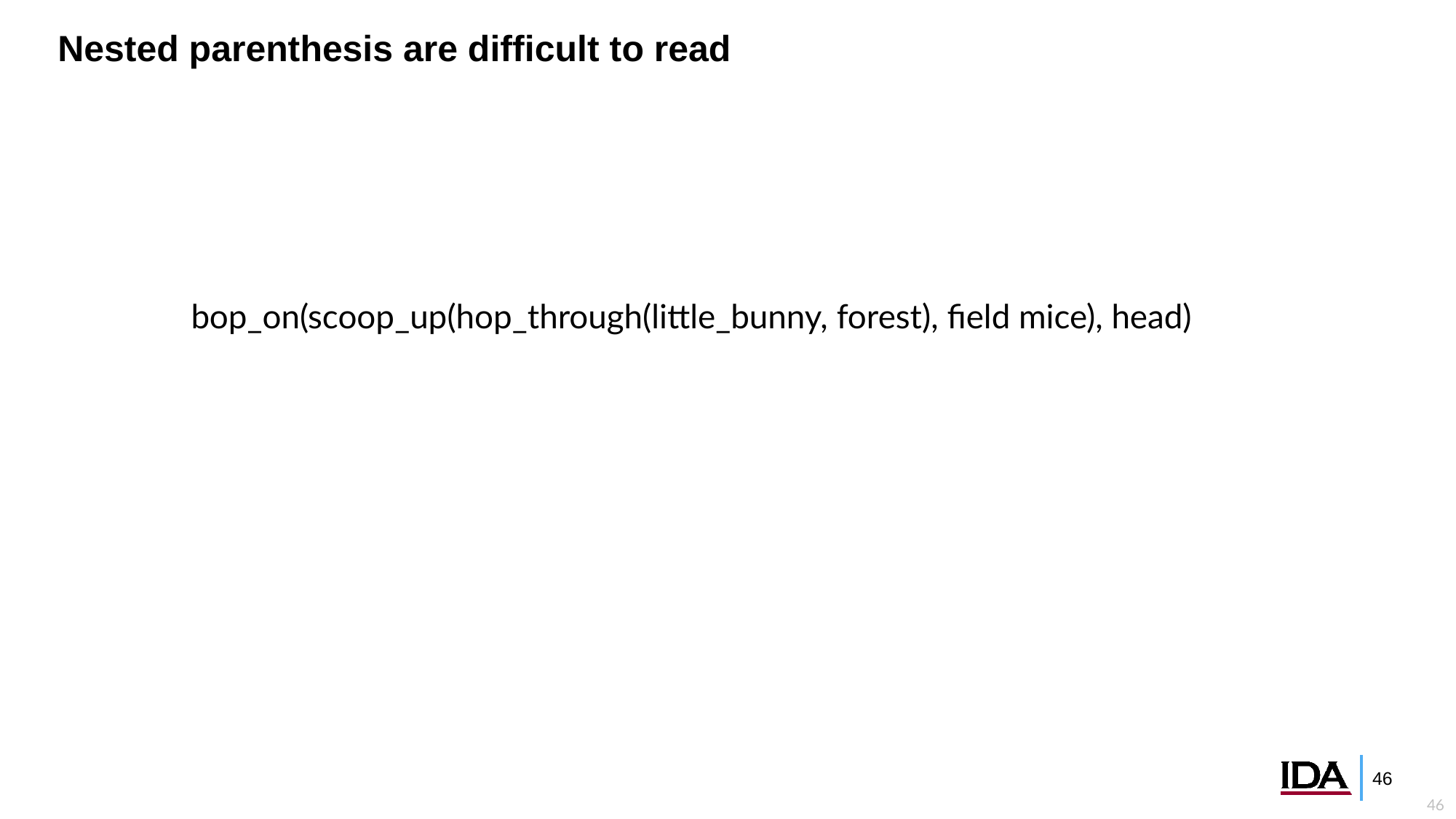

# Nested parenthesis are difficult to read

bop_on(scoop_up(hop_through(little_bunny, forest), field mice), head)
46